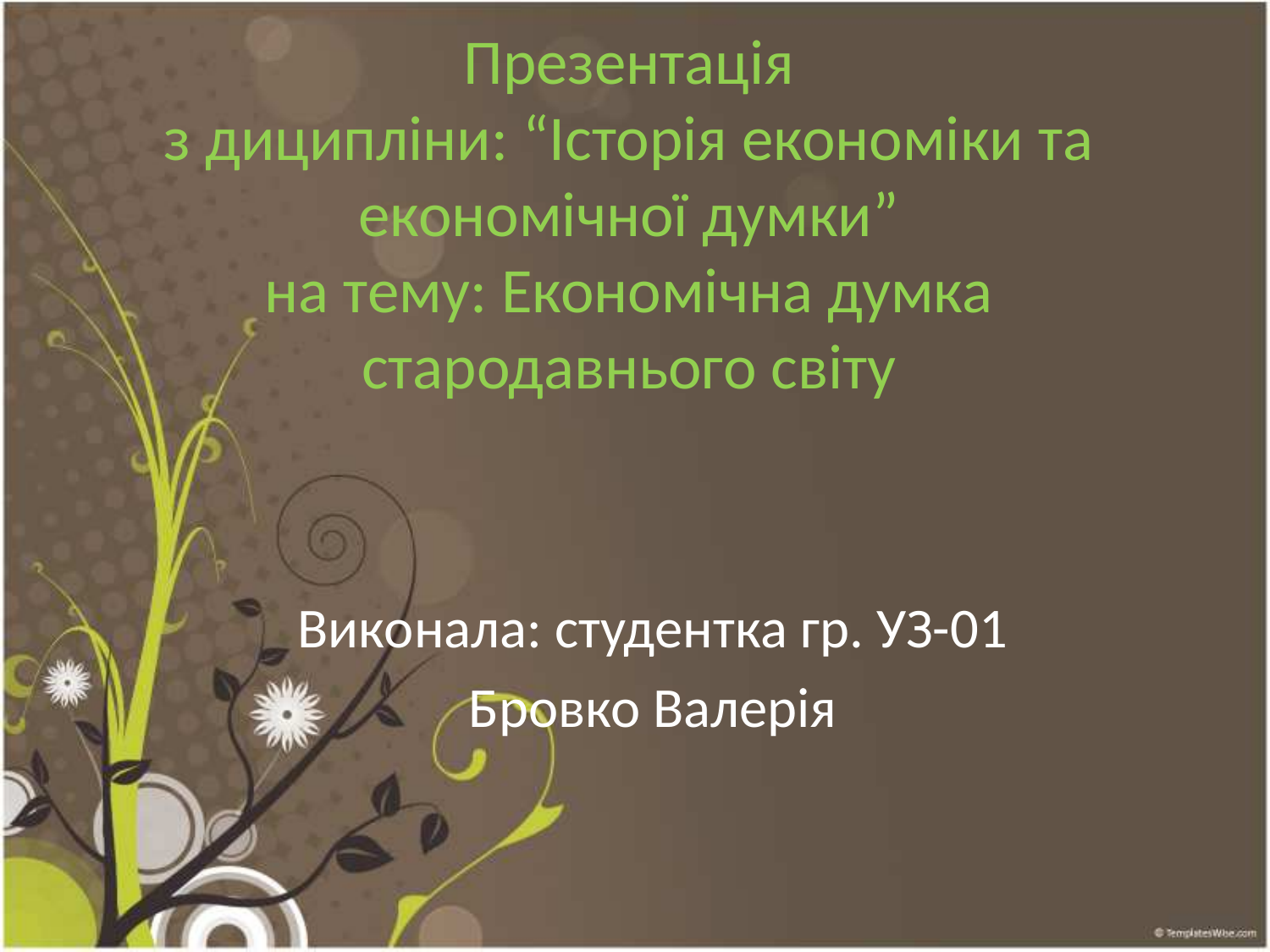

# Презентація з диципліни: “Історія економіки та економічної думки” на тему: Економічна думка стародавнього світу
Виконала: студентка гр. УЗ-01
Бровко Валерія